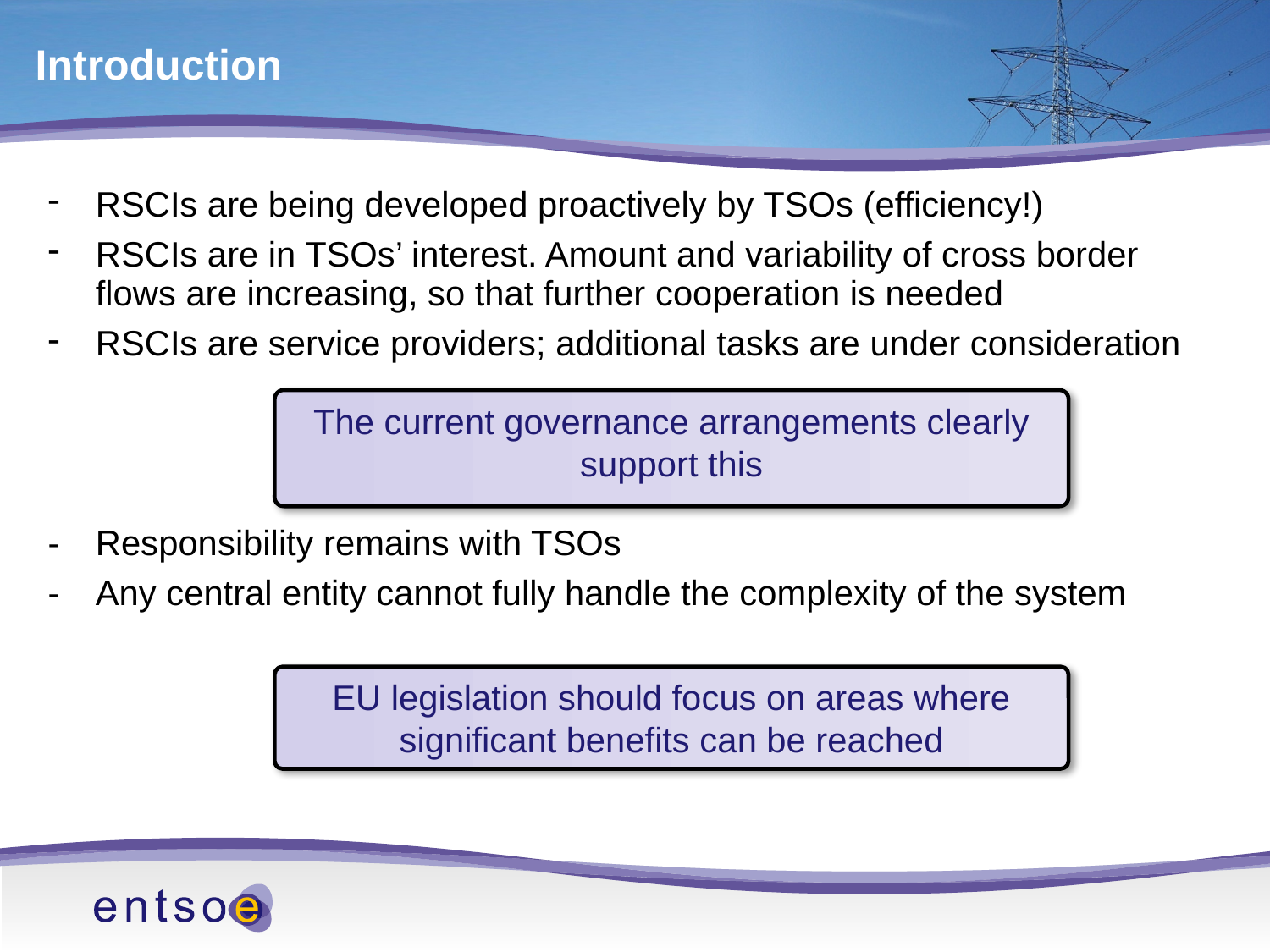

# Introduction
RSCIs are being developed proactively by TSOs (efficiency!)
RSCIs are in TSOs’ interest. Amount and variability of cross border flows are increasing, so that further cooperation is needed
RSCIs are service providers; additional tasks are under consideration

Responsibility remains with TSOs
Any central entity cannot fully handle the complexity of the system

The current governance arrangements clearly support this
EU legislation should focus on areas where significant benefits can be reached